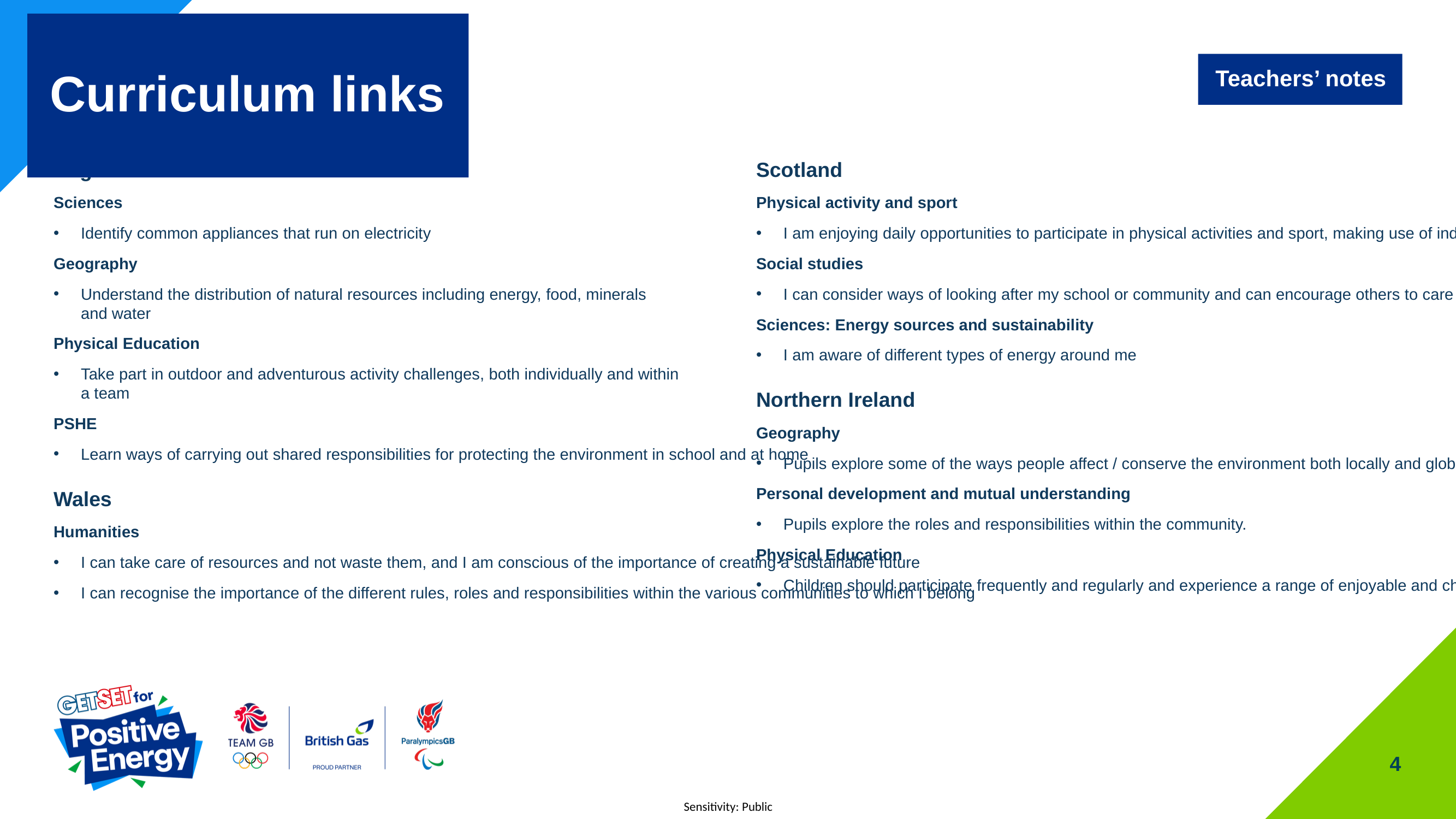

Teachers’ notes
# Curriculum links
​England
Sciences ​
Identify common appliances that run on electricity​
Geography
Understand the distribution of natural resources including energy, food, minerals
and water
Physical Education
Take part in outdoor and adventurous activity challenges, both individually and within
a team
PSHE
Learn ways of carrying out shared responsibilities for protecting the environment in school and at home
​​Wales ​
Humanities
I can take care of resources and not waste them, and I am conscious of the importance of creating a sustainable future
I can recognise the importance of the different rules, roles and responsibilities within the various communities to which I belong​ ​

Scotland
Physical activity and sport
I am enjoying daily opportunities to participate in physical activities and sport, making use of indoor and outdoor space.
Social studies
I can consider ways of looking after my school or community and can encourage others to care for their environment.
Sciences: Energy sources and sustainability
I am aware of different types of energy around me
Northern Ireland
Geography
Pupils explore some of the ways people affect / conserve the environment both locally and globally
Personal development and mutual understanding
Pupils explore the roles and responsibilities within the community.
Physical Education
Children should participate frequently and regularly and experience a range of enjoyable and challenging physical activities

4